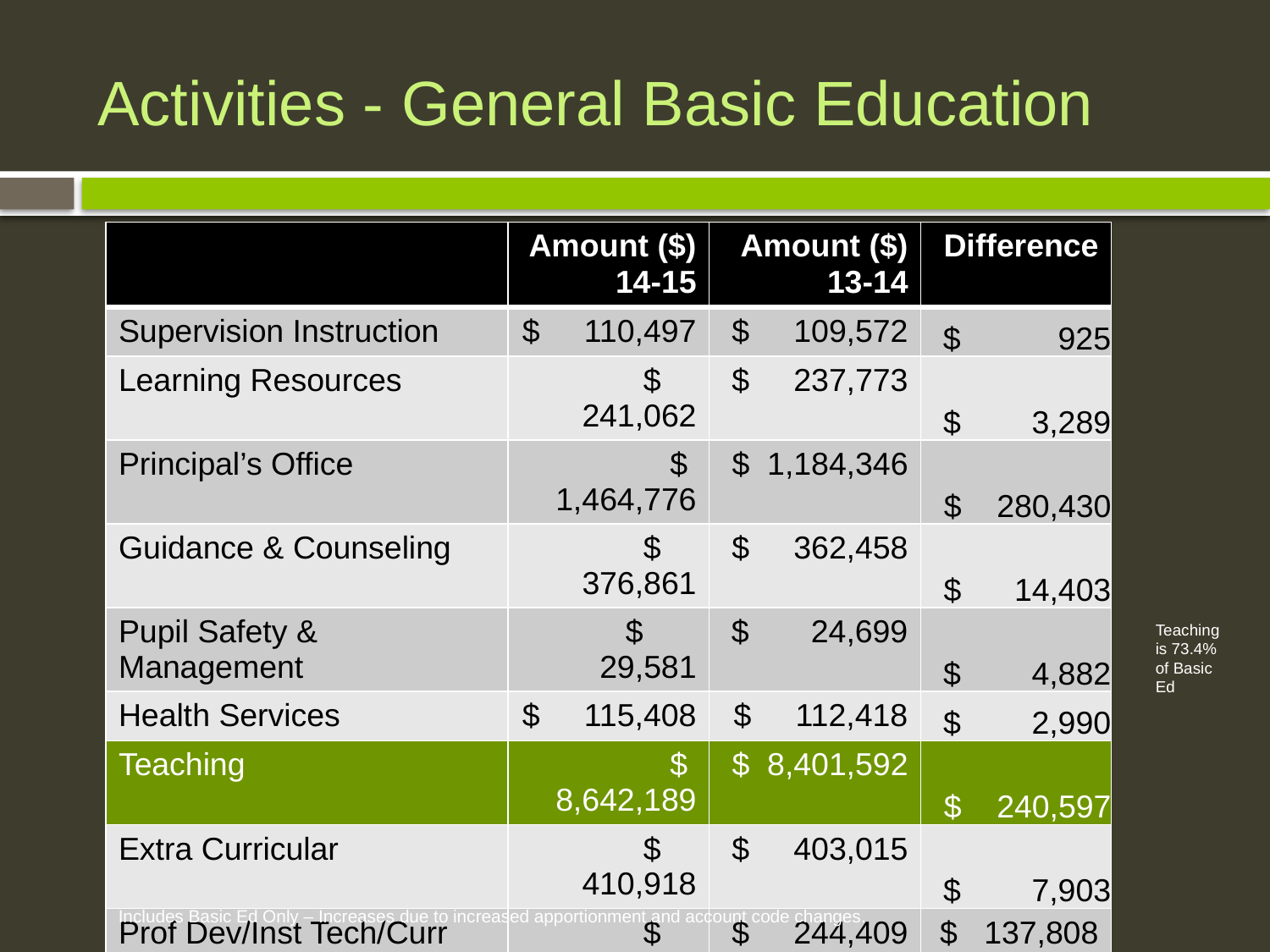

# Activities - General Basic Education
|  | Amount ($) 14-15 | Amount ($) 13-14 | Difference |
| --- | --- | --- | --- |
| Supervision Instruction | $ 110,497 | $ 109,572 | $ 925 |
| Learning Resources | $ 241,062 | $ 237,773 | $ 3,289 |
| Principal’s Office | $ 1,464,776 | $ 1,184,346 | $ 280,430 |
| Guidance & Counseling | $ 376,861 | $ 362,458 | $ 14,403 |
| Pupil Safety & Management | $ 29,581 | $ 24,699 | $ 4,882 |
| Health Services | $ 115,408 | $ 112,418 | $ 2,990 |
| Teaching | $ 8,642,189 | $ 8,401,592 | $ 240,597 |
| Extra Curricular | $ 410,918 | $ 403,015 | $ 7,903 |
| Prof Dev/Inst Tech/Curr | $ 382,217 | $ 244,409 | $ 137,808 |
| Totals | $11,773,508 | $11,080,283 | $ 693,225 |
Teaching is 73.4% of Basic Ed
Includes Basic Ed Only – Increases due to increased apportionment and account code changes.